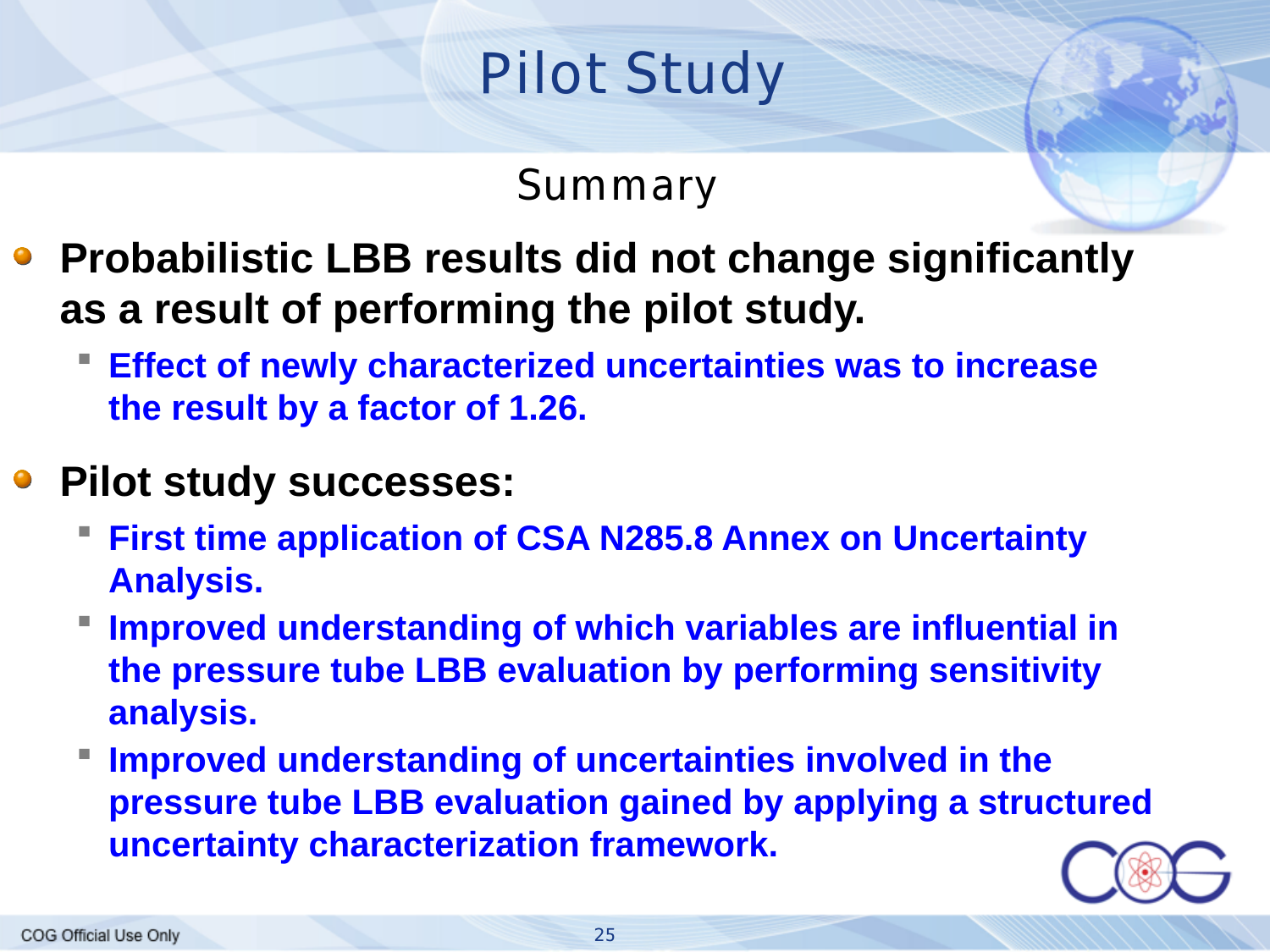

Pilot Study
Summary
Probabilistic LBB results did not change significantly as a result of performing the pilot study.
Effect of newly characterized uncertainties was to increase the result by a factor of 1.26.
Pilot study successes:
First time application of CSA N285.8 Annex on Uncertainty Analysis.
Improved understanding of which variables are influential in the pressure tube LBB evaluation by performing sensitivity analysis.
Improved understanding of uncertainties involved in the pressure tube LBB evaluation gained by applying a structured uncertainty characterization framework.